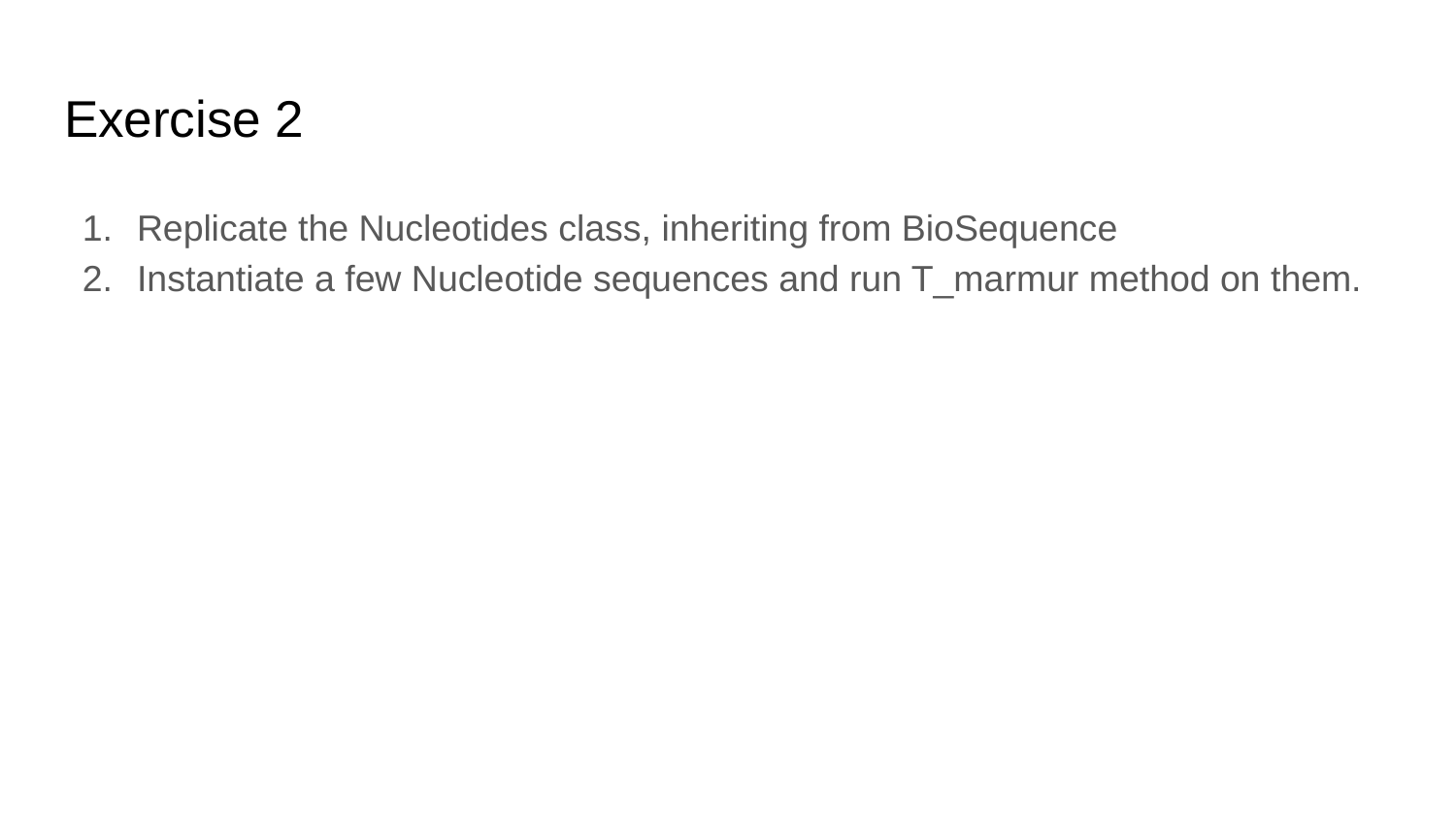

# Exercise 2
Replicate the Nucleotides class, inheriting from BioSequence
Instantiate a few Nucleotide sequences and run T_marmur method on them.